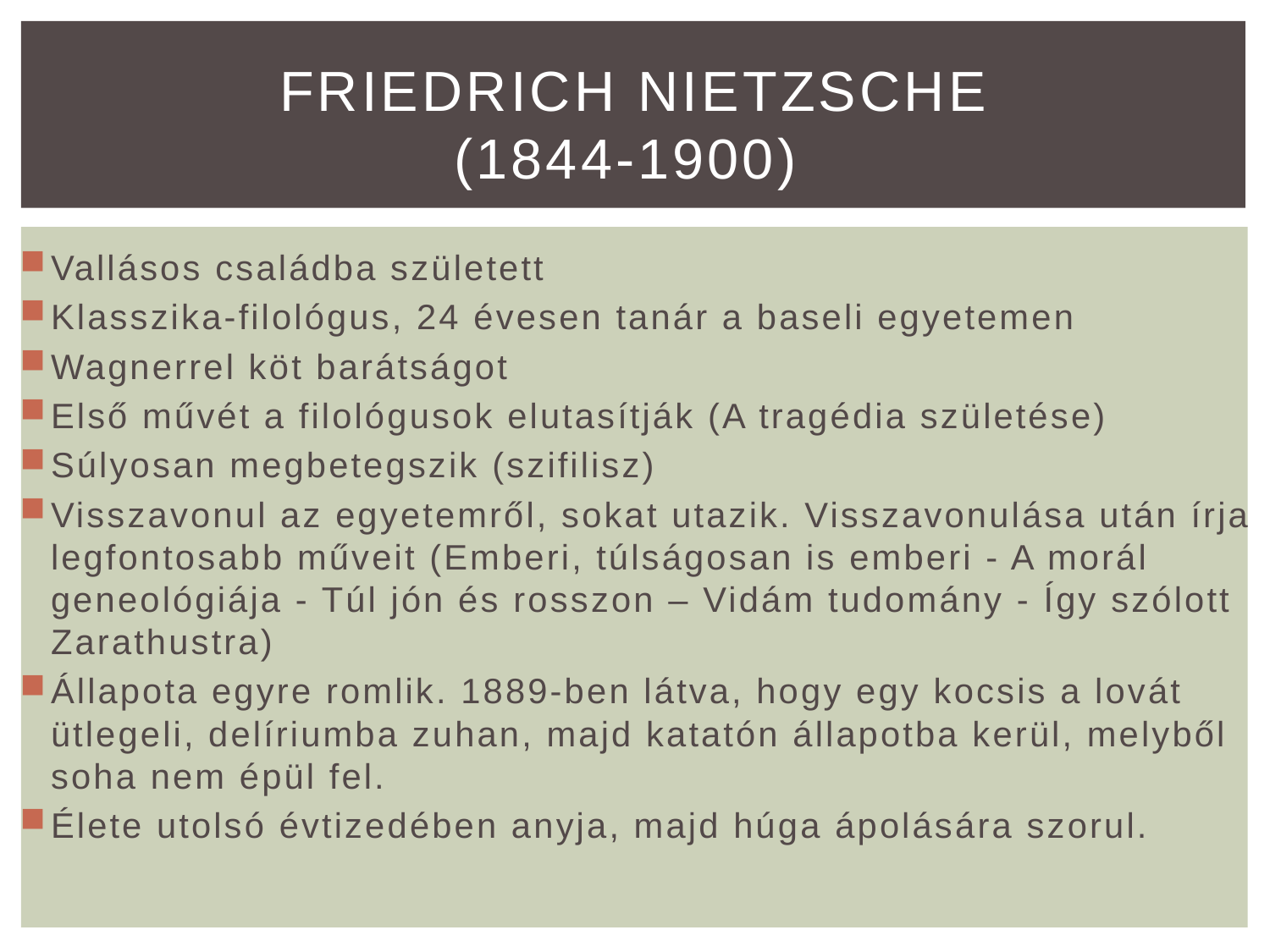

# Friedrich Nietzsche (1844-1900)
Vallásos családba született
Klasszika-filológus, 24 évesen tanár a baseli egyetemen
Wagnerrel köt barátságot
Első művét a filológusok elutasítják (A tragédia születése)
Súlyosan megbetegszik (szifilisz)
Visszavonul az egyetemről, sokat utazik. Visszavonulása után írja legfontosabb műveit (Emberi, túlságosan is emberi - A morál geneológiája - Túl jón és rosszon – Vidám tudomány - Így szólott Zarathustra)
Állapota egyre romlik. 1889-ben látva, hogy egy kocsis a lovát ütlegeli, delíriumba zuhan, majd katatón állapotba kerül, melyből soha nem épül fel.
Élete utolsó évtizedében anyja, majd húga ápolására szorul.